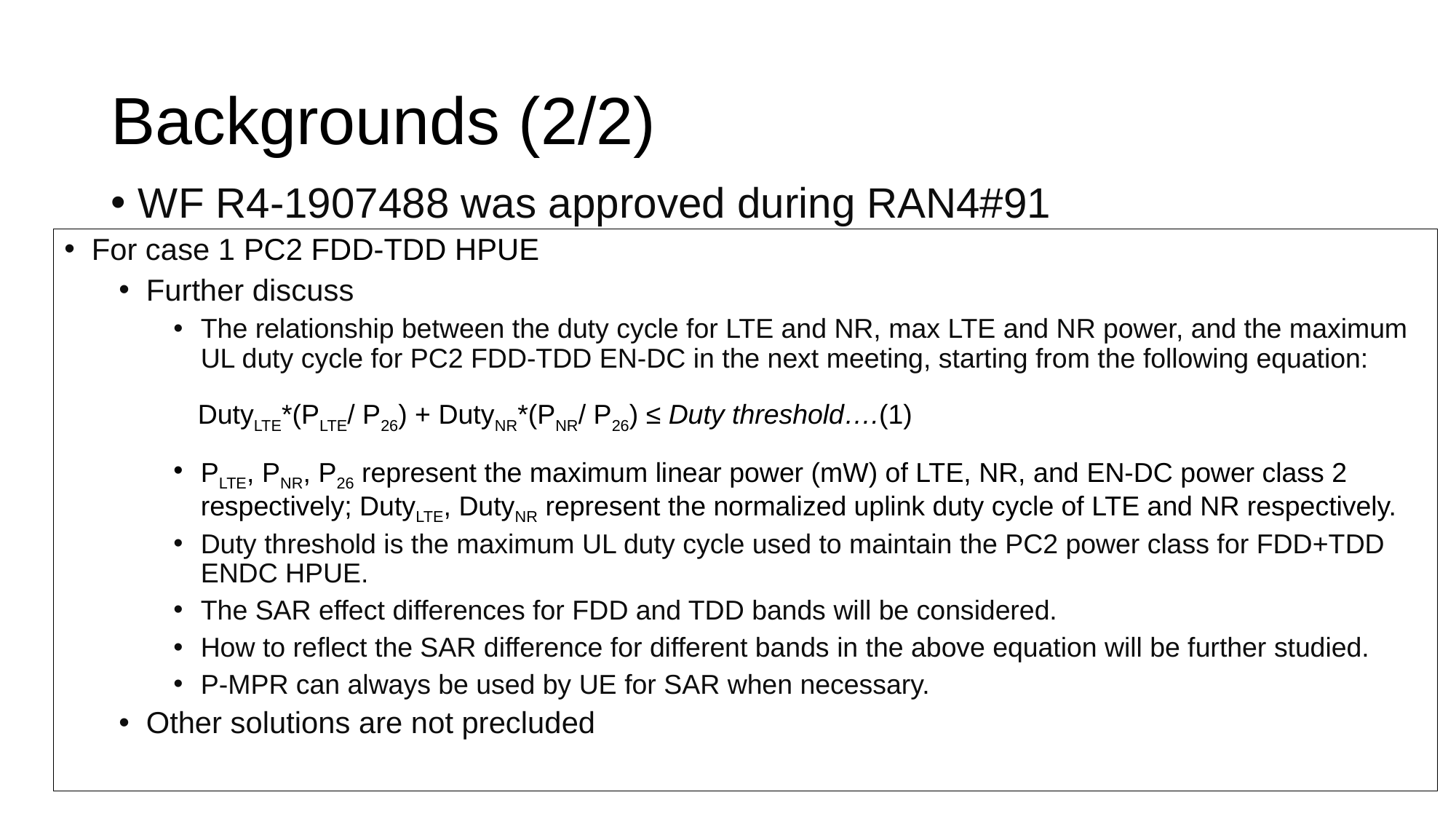

# Backgrounds (2/2)
WF R4-1907488 was approved during RAN4#91
For case 1 PC2 FDD-TDD HPUE
Further discuss
The relationship between the duty cycle for LTE and NR, max LTE and NR power, and the maximum UL duty cycle for PC2 FDD-TDD EN-DC in the next meeting, starting from the following equation:

PLTE, PNR, P26 represent the maximum linear power (mW) of LTE, NR, and EN-DC power class 2 respectively; DutyLTE, DutyNR represent the normalized uplink duty cycle of LTE and NR respectively.
Duty threshold is the maximum UL duty cycle used to maintain the PC2 power class for FDD+TDD ENDC HPUE.
The SAR effect differences for FDD and TDD bands will be considered.
How to reflect the SAR difference for different bands in the above equation will be further studied.
P-MPR can always be used by UE for SAR when necessary.
Other solutions are not precluded
DutyLTE*(PLTE/ P26) + DutyNR*(PNR/ P26) ≤ Duty threshold….(1)